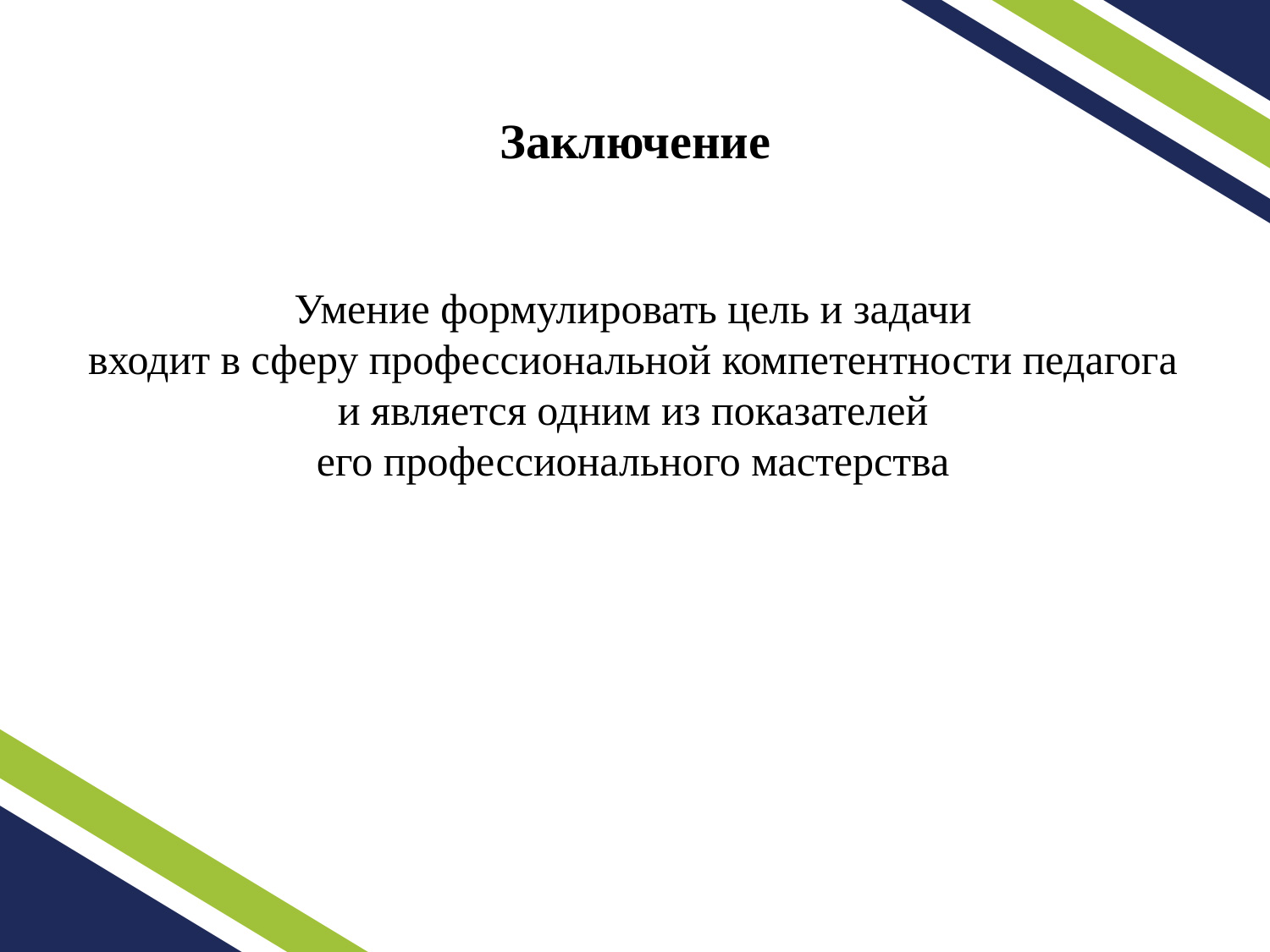

# Заключение
Умение формулировать цель и задачи
входит в сферу профессиональной компетентности педагога
и является одним из показателей
его профессионального мастерства